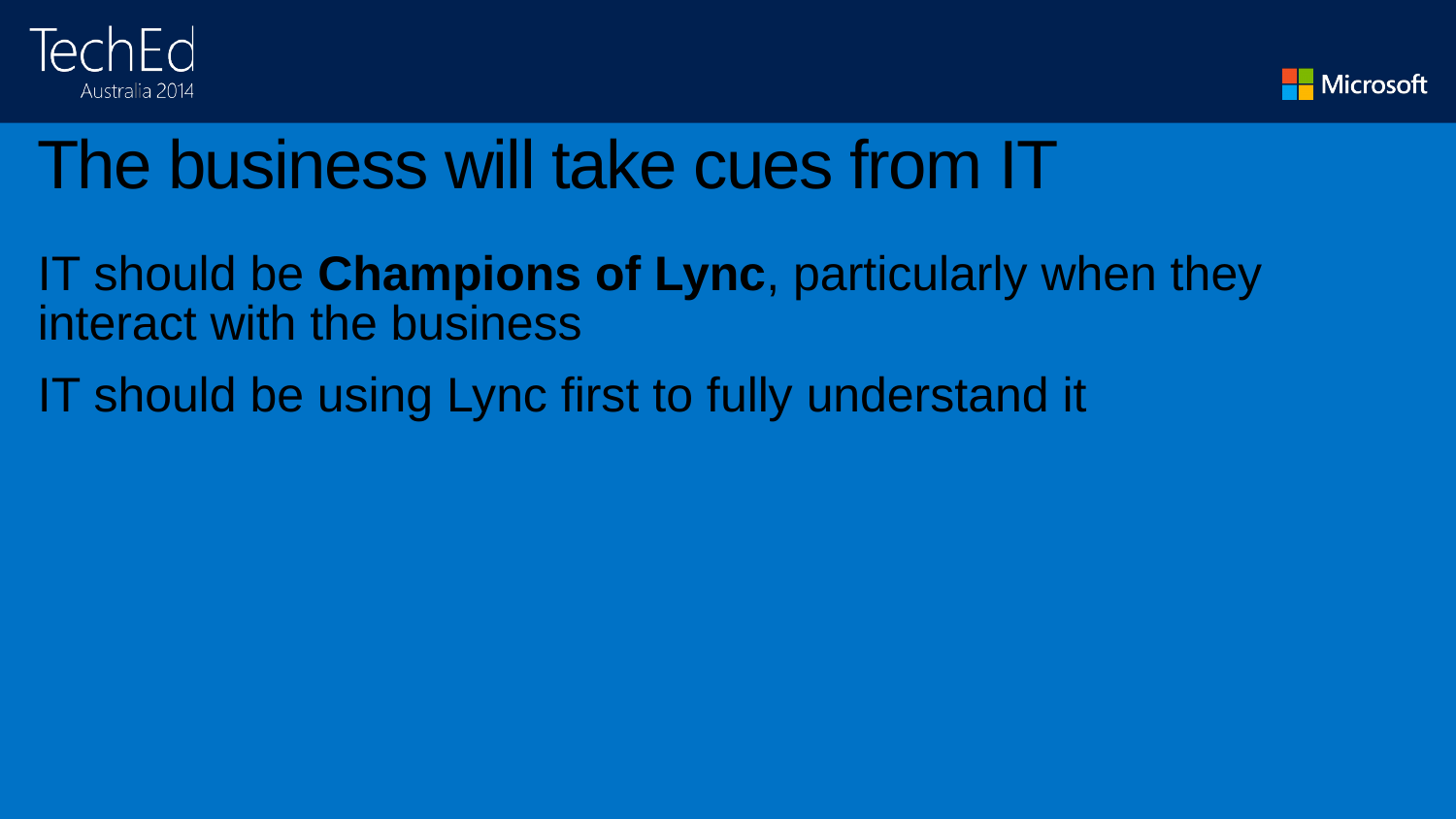

# The business will take cues from IT
IT should be Champions of Lync, particularly when they interact with the business
IT should be using Lync first to fully understand it